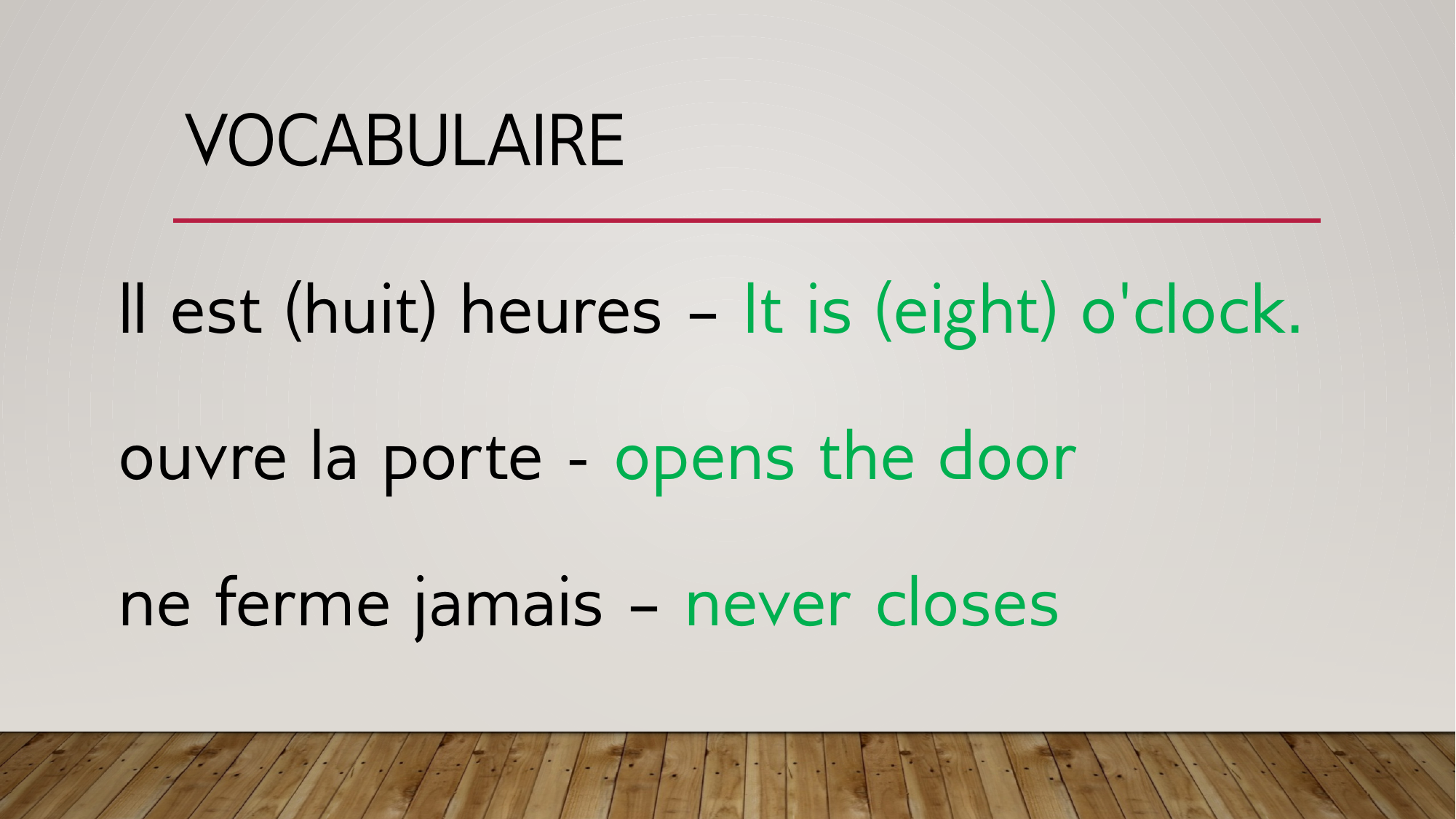

# Vocabulaire
Il est (huit) heures – It is (eight) o'clock.
ouvre la porte - opens the door
ne ferme jamais – never closes